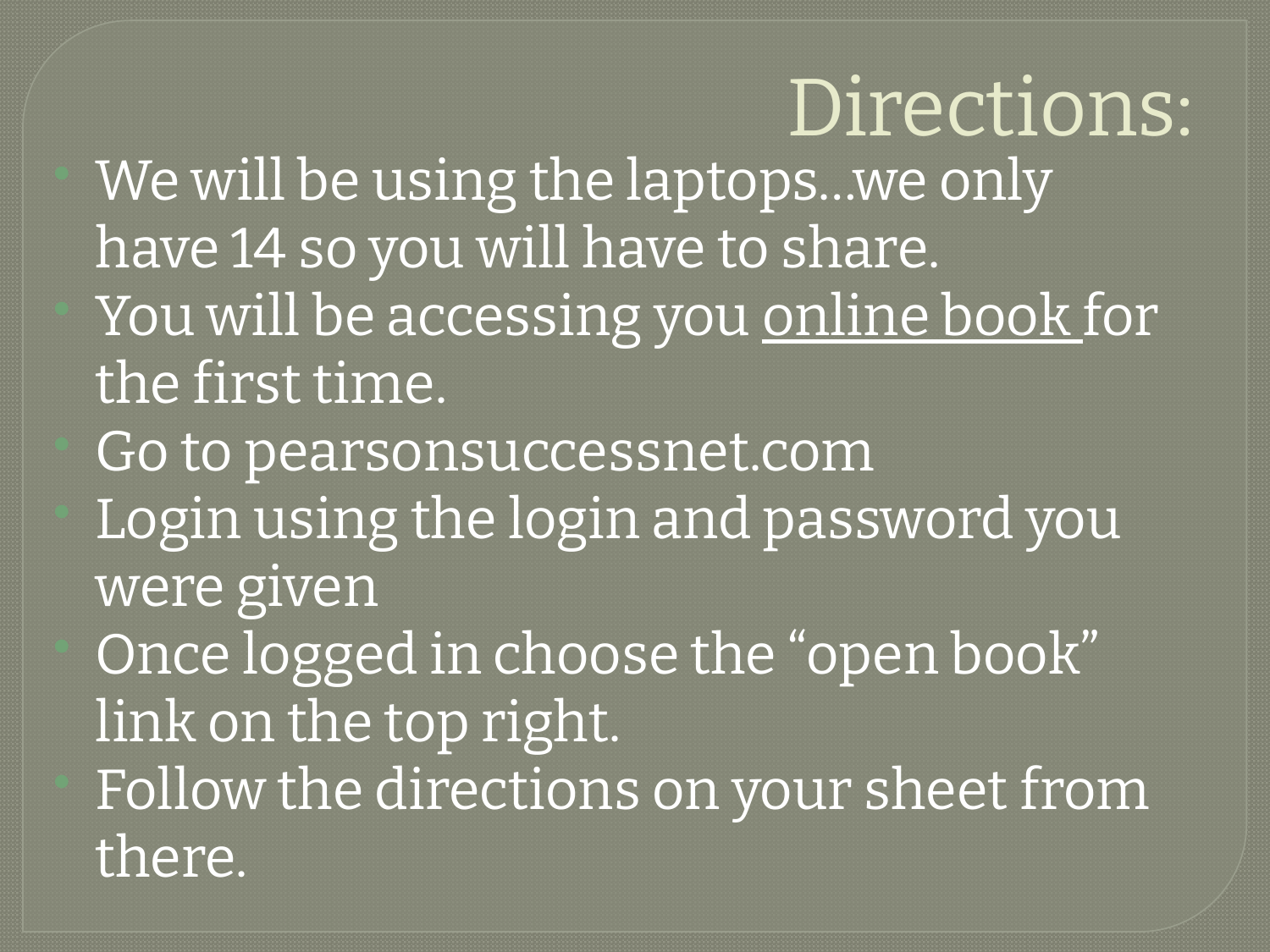

# Directions:
We will be using the laptops…we only have 14 so you will have to share.
You will be accessing you online book for the first time.
Go to pearsonsuccessnet.com
Login using the login and password you were given
Once logged in choose the “open book”  link on the top right.
Follow the directions on your sheet from there.